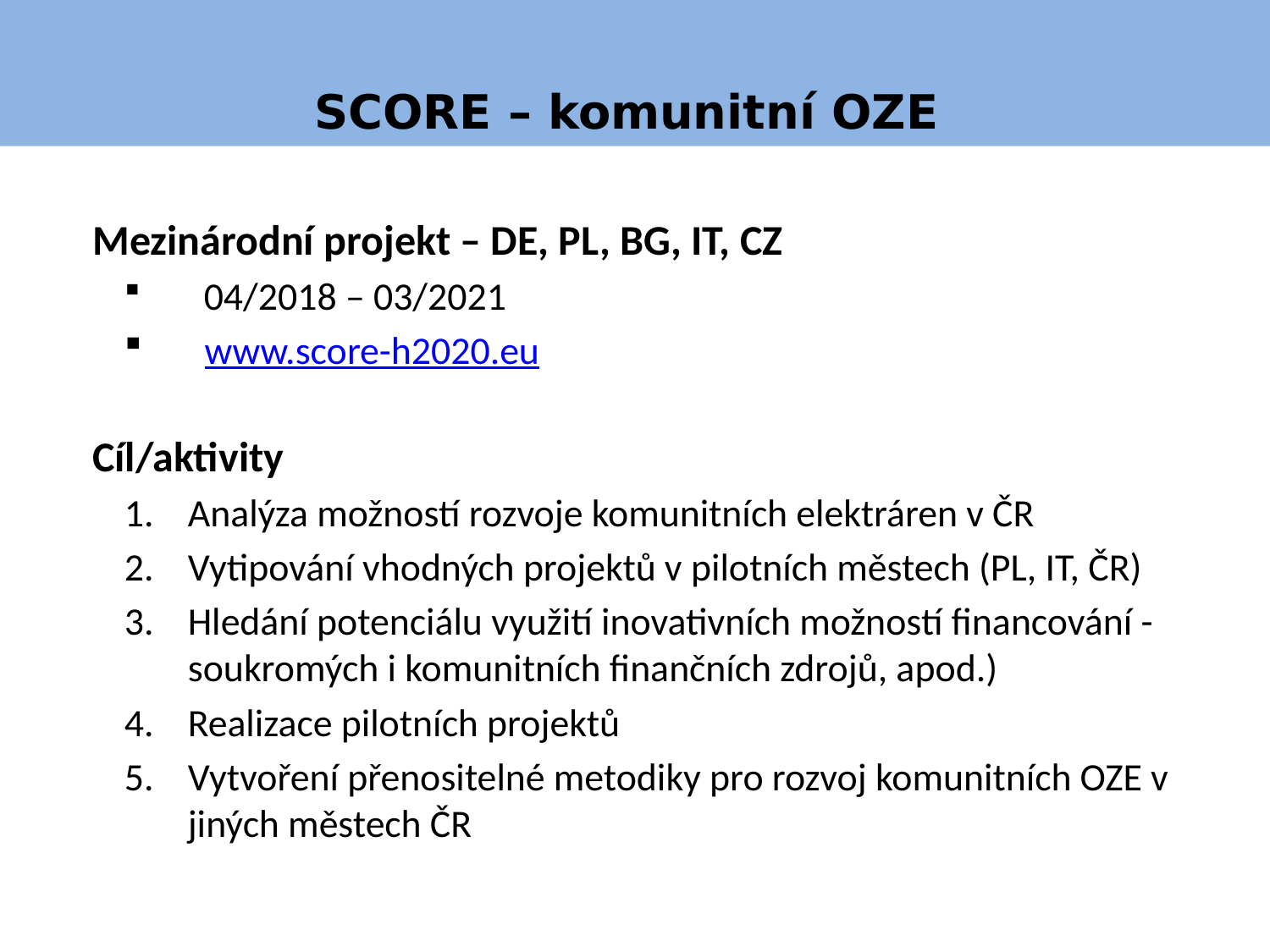

SCORE – komunitní OZE

Mezinárodní projekt – DE, PL, BG, IT, CZ
 04/2018 – 03/2021
 www.score-h2020.eu

Cíl/aktivity
Analýza možností rozvoje komunitních elektráren v ČR
Vytipování vhodných projektů v pilotních městech (PL, IT, ČR)
Hledání potenciálu využití inovativních možností financování - soukromých i komunitních finančních zdrojů, apod.)
Realizace pilotních projektů
Vytvoření přenositelné metodiky pro rozvoj komunitních OZE v jiných městech ČR